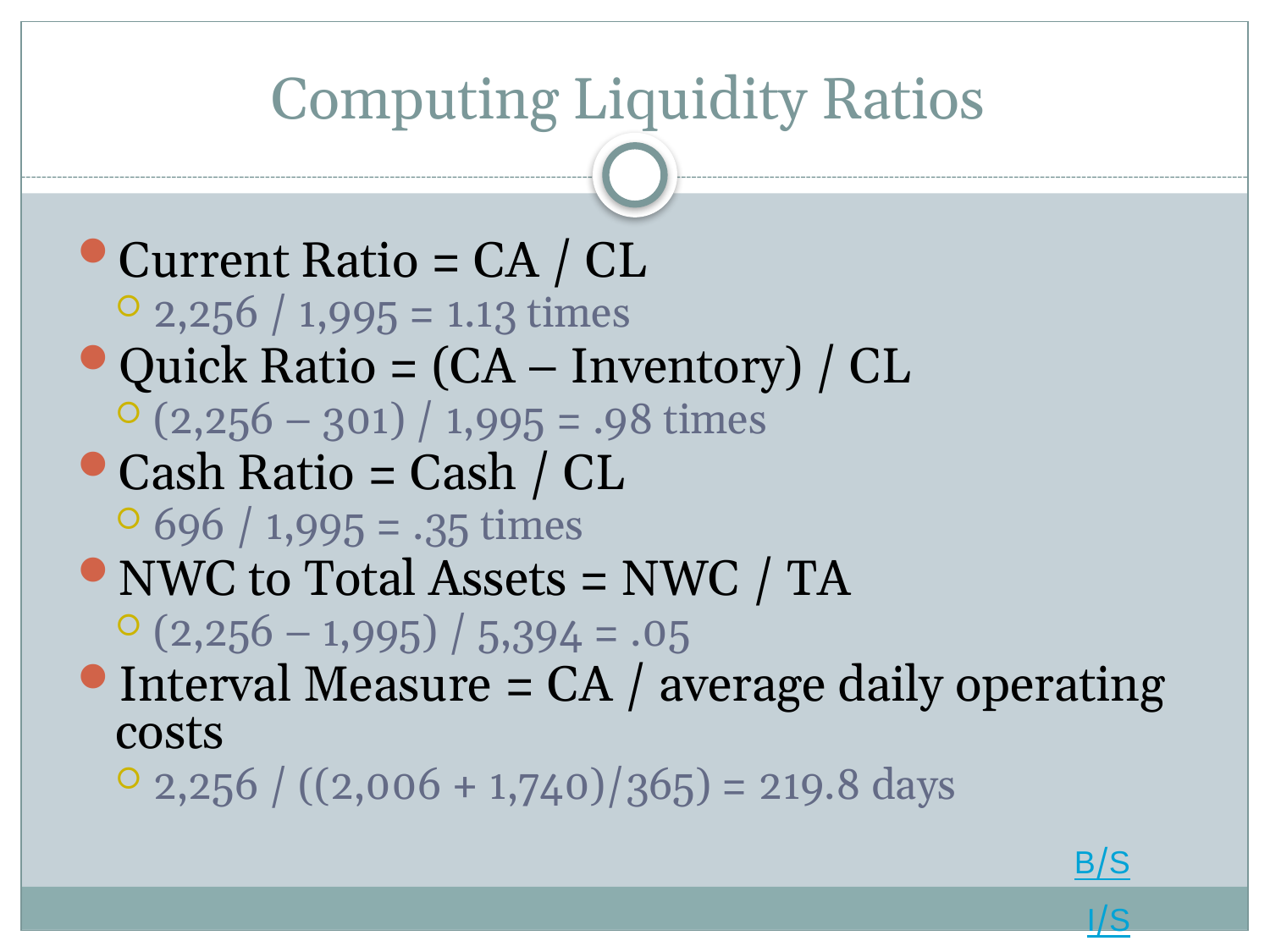

# Computing Liquidity Ratios
Current Ratio = CA / CL
2,256 / 1,995 = 1.13 times
Quick Ratio = (CA – Inventory) / CL
(2,256 – 301) / 1,995 = .98 times
Cash Ratio = Cash / CL
696 / 1,995 = .35 times
NWC to Total Assets = NWC / TA
(2,256 – 1,995) / 5,394 = .05
Interval Measure = CA / average daily operating costs
2,256 / ((2,006 + 1,740)/365) = 219.8 days
B/S
I/S